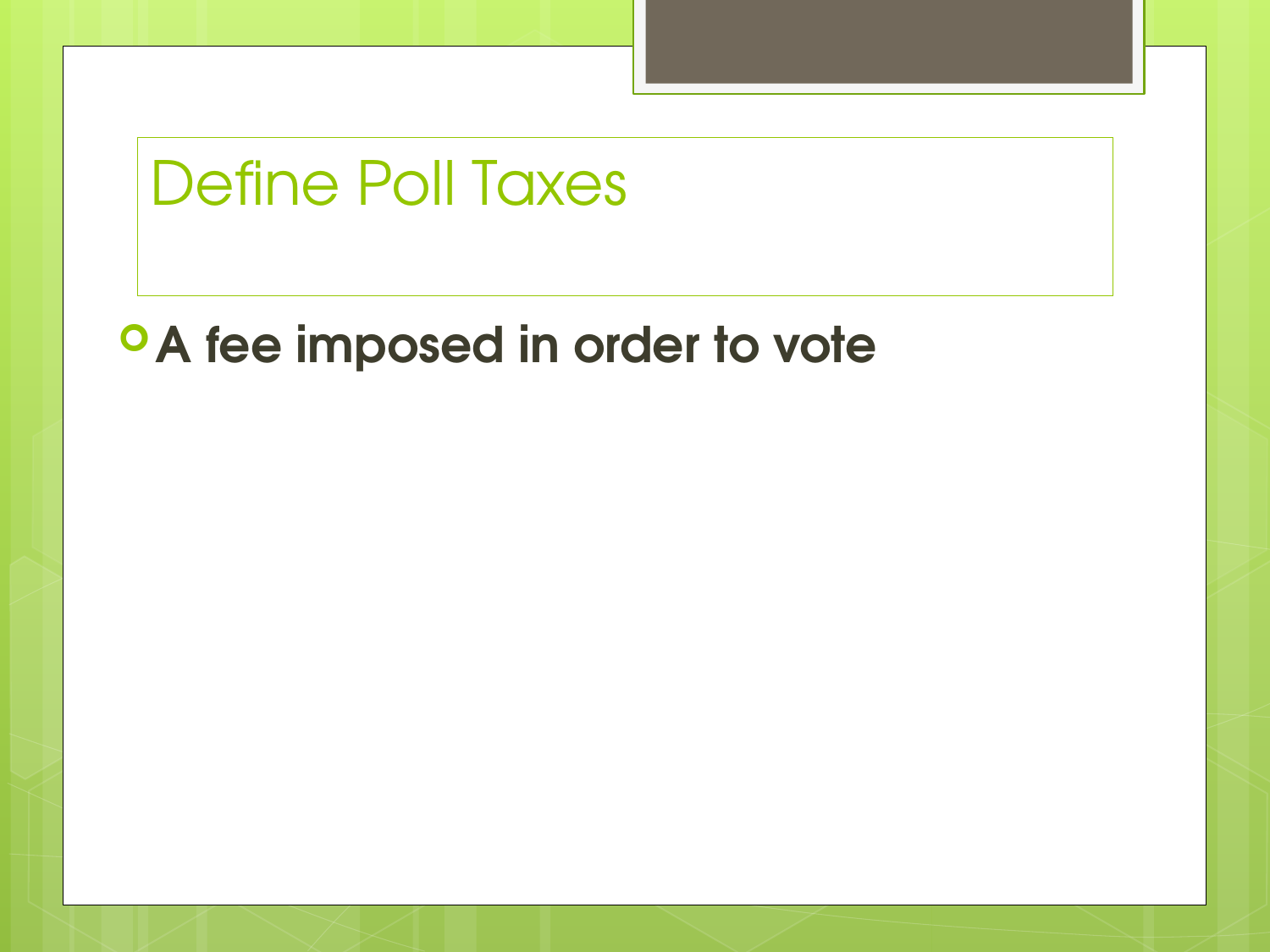

# Define Poll Taxes
A fee imposed in order to vote